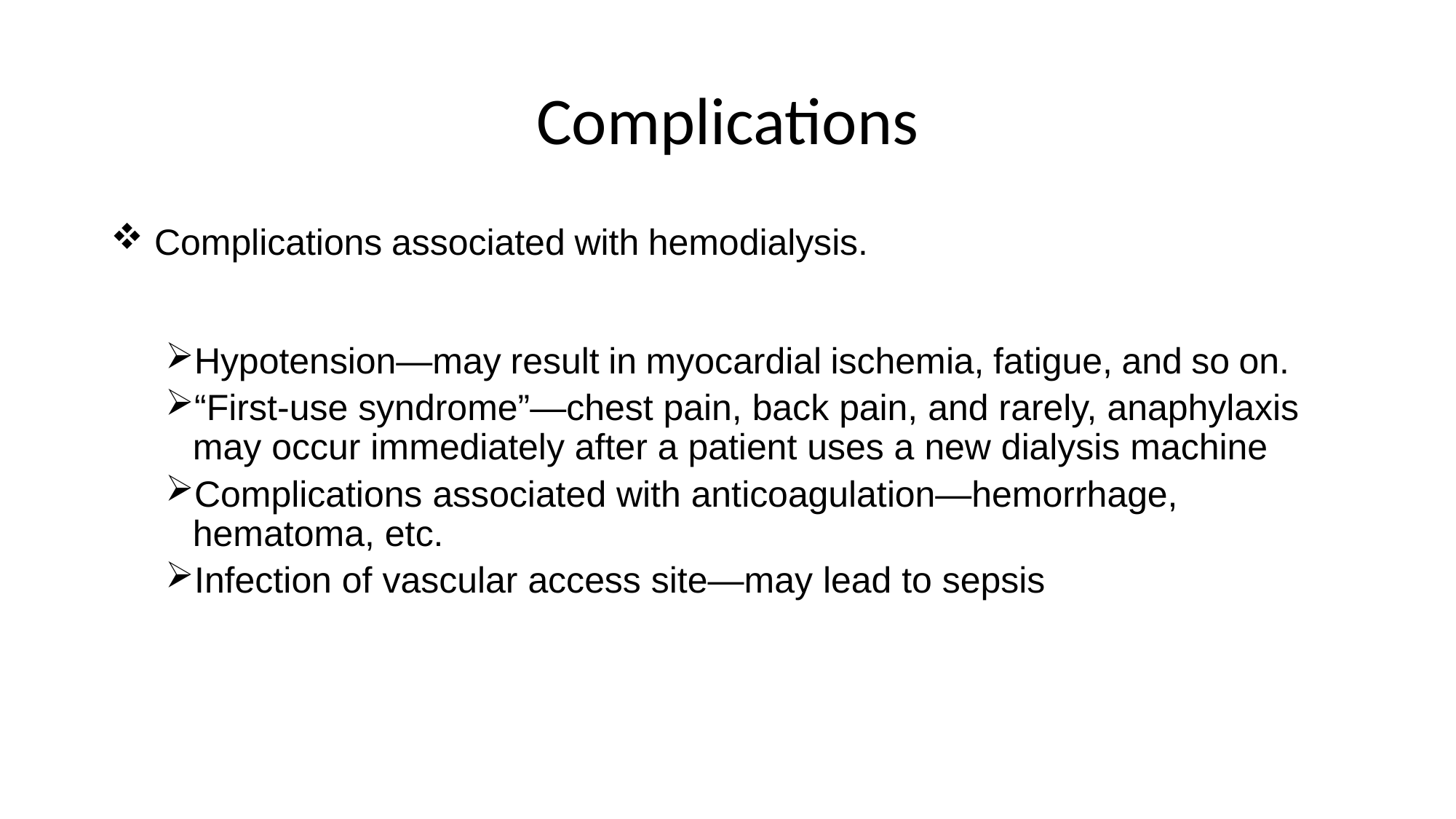

# Complications
 Complications associated with hemodialysis.

Hypotension—may result in myocardial ischemia, fatigue, and so on.
“First-use syndrome”—chest pain, back pain, and rarely, anaphylaxis may occur immediately after a patient uses a new dialysis machine
Complications associated with anticoagulation—hemorrhage, hematoma, etc.
Infection of vascular access site—may lead to sepsis